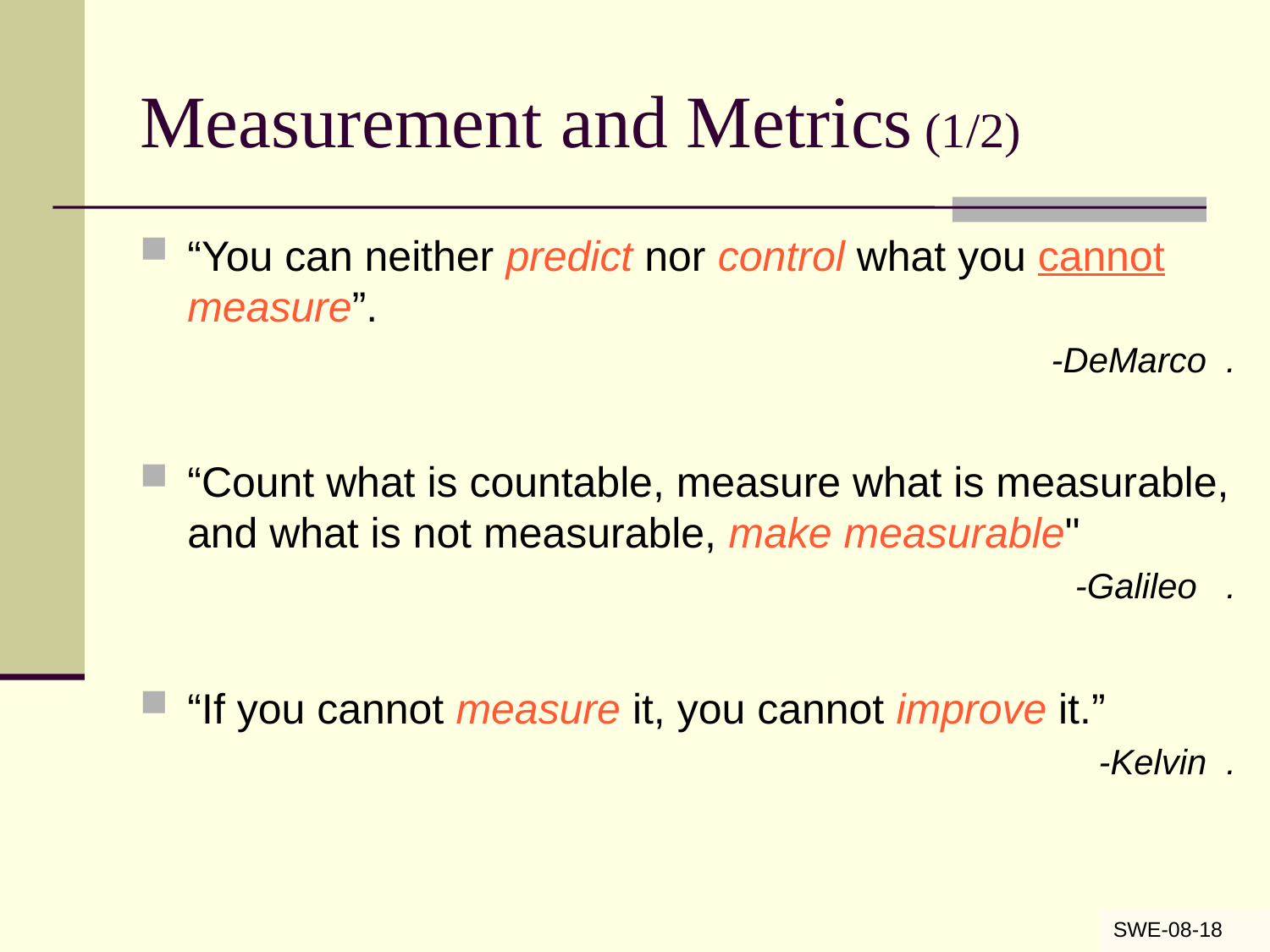

# Measurement and Metrics (1/2)
“You can neither predict nor control what you cannot measure”.
-DeMarco  .

“Count what is countable, measure what is measurable, and what is not measurable, make measurable"
-Galileo   .

“If you cannot measure it, you cannot improve it.”
-Kelvin  .